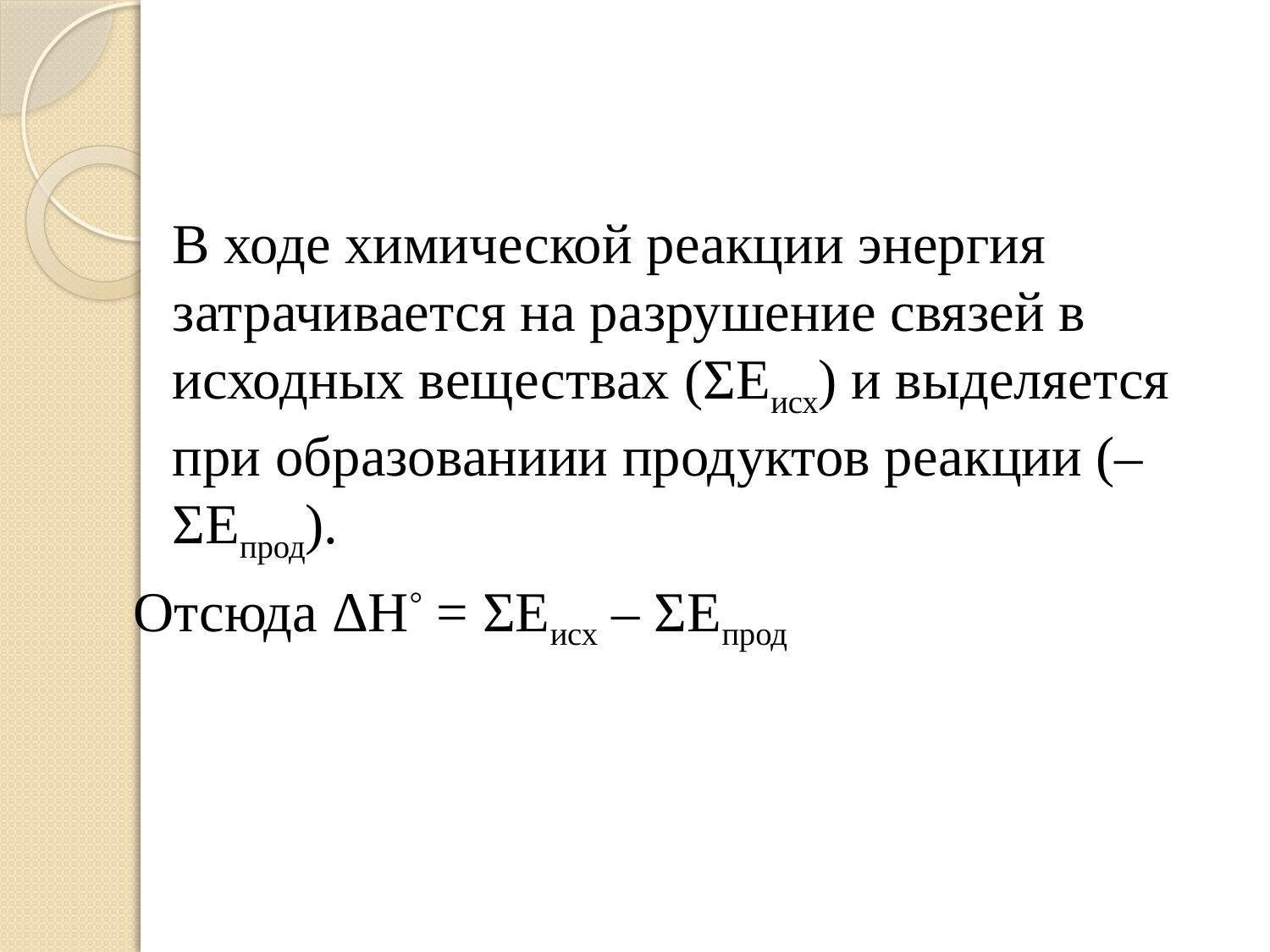

#
	В ходе химической реакции энергия затрачивается на разрушение связей в исходных веществах (ΣEисх) и выделяется при образованиии продуктов реакции (–ΣEпрод).
Отсюда ΔH° = ΣEисх – ΣEпрод